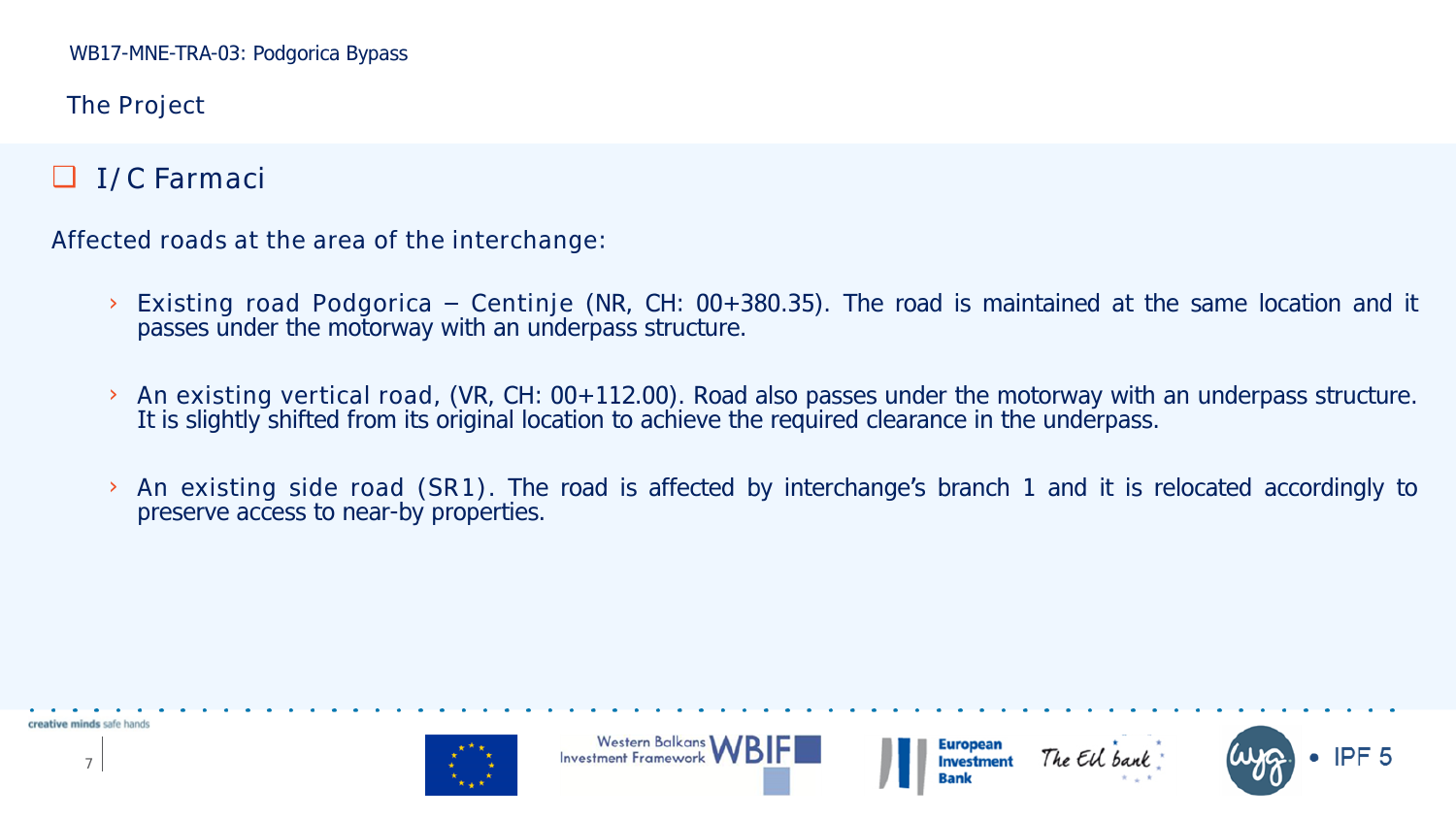

WB17-MNE-TRA-03: Podgorica Bypass
# The Project
  I/C Farmaci

Affected roads at the area of the interchange:

Existing road Podgorica – Centinje (NR, CH: 00+380.35). The road is maintained at the same location and it passes under the motorway with an underpass structure.

An existing vertical road, (VR, CH: 00+112.00). Road also passes under the motorway with an underpass structure. It is slightly shifted from its original location to achieve the required clearance in the underpass.

An existing side road (SR1). The road is affected by interchange’s branch 1 and it is relocated accordingly to preserve access to near-by properties.

7